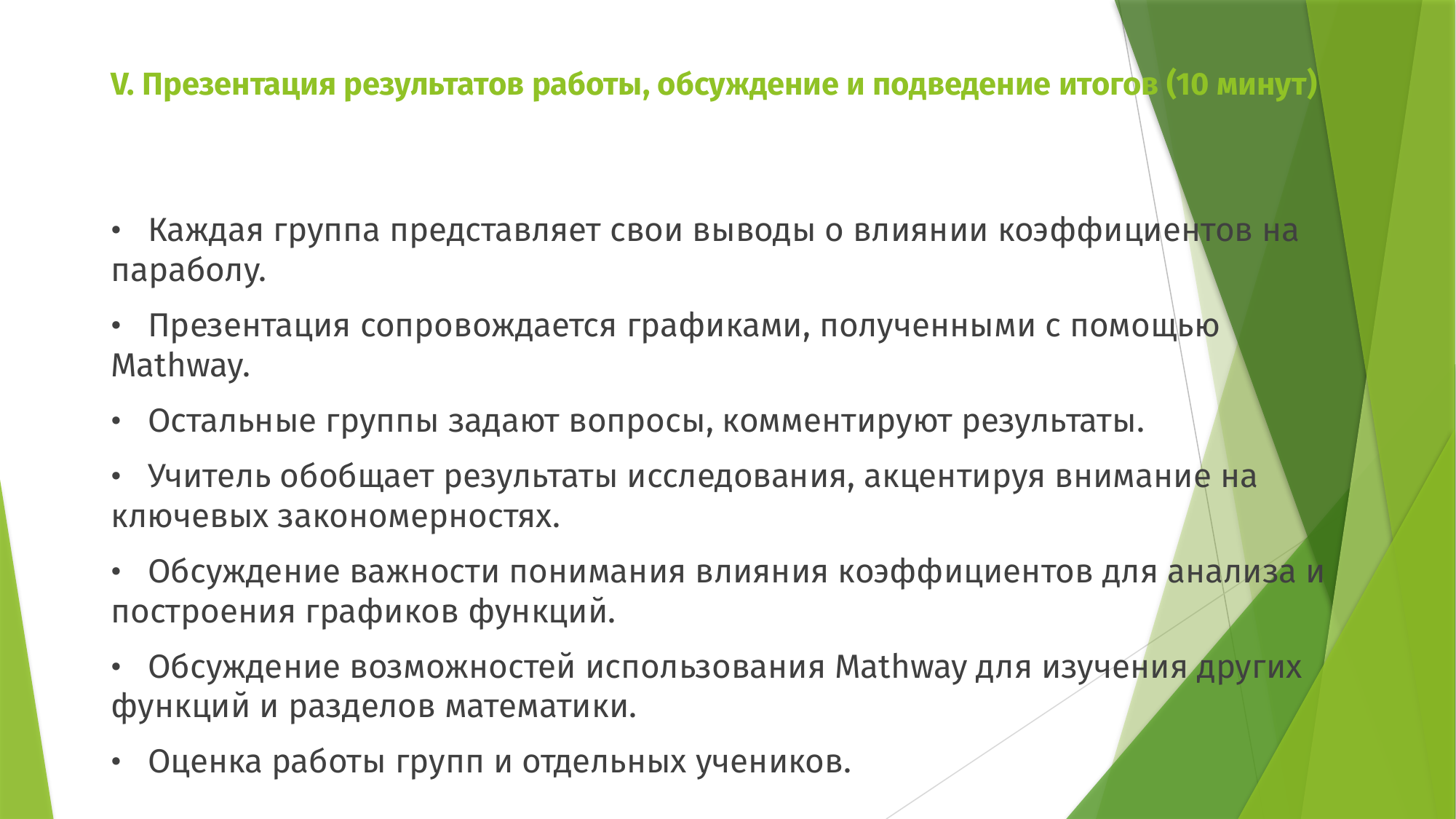

# V. Презентация результатов работы, обсуждение и подведение итогов (10 минут)
•   Каждая группа представляет свои выводы о влиянии коэффициентов на параболу.
•   Презентация сопровождается графиками, полученными с помощью Mathway.
•   Остальные группы задают вопросы, комментируют результаты.
•   Учитель обобщает результаты исследования, акцентируя внимание на ключевых закономерностях.
•   Обсуждение важности понимания влияния коэффициентов для анализа и построения графиков функций.
•   Обсуждение возможностей использования Mathway для изучения других функций и разделов математики.
•   Оценка работы групп и отдельных учеников.